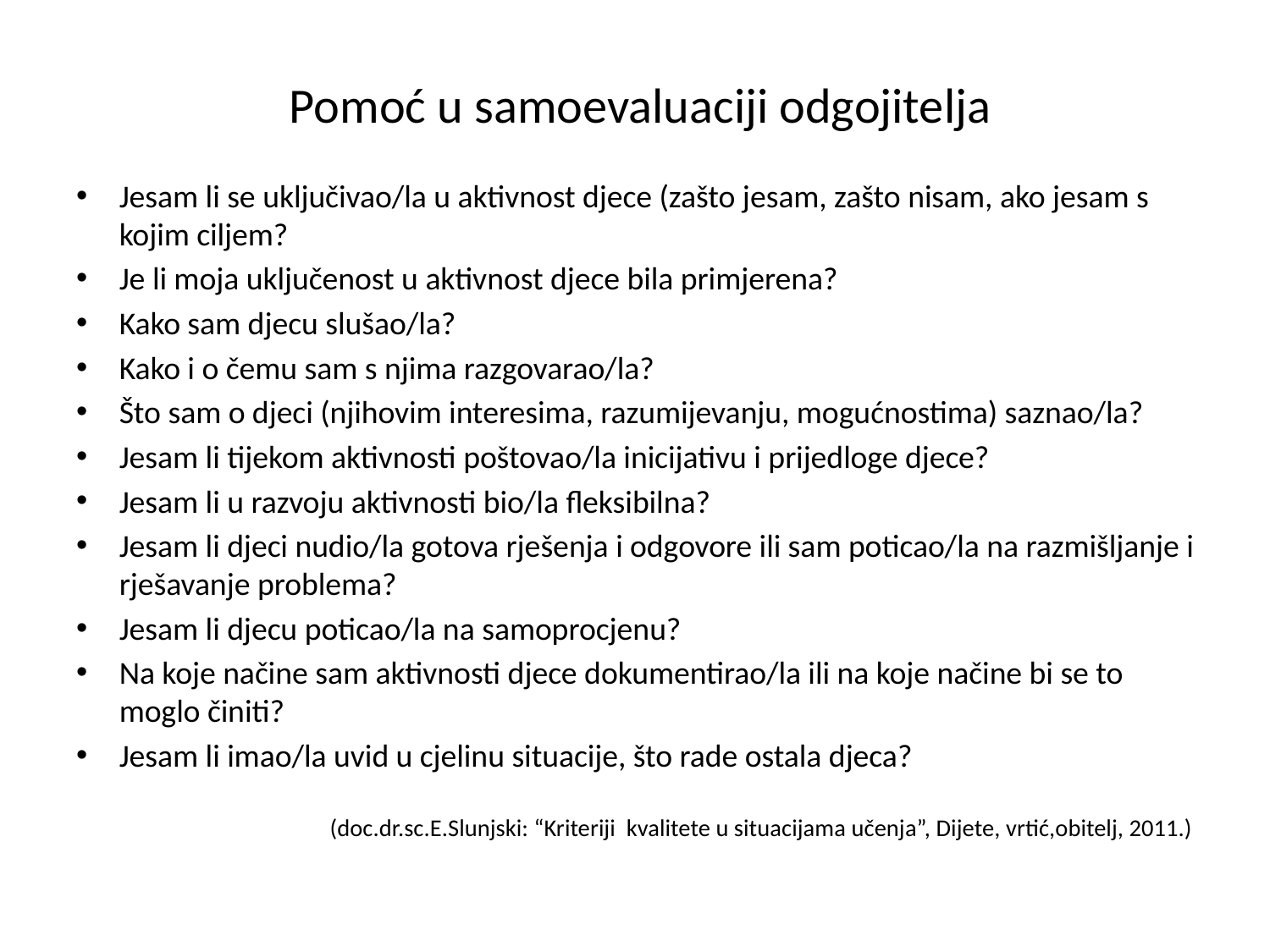

# Pomoć u samoevaluaciji odgojitelja
Jesam li se uključivao/la u aktivnost djece (zašto jesam, zašto nisam, ako jesam s kojim ciljem?
Je li moja uključenost u aktivnost djece bila primjerena?
Kako sam djecu slušao/la?
Kako i o čemu sam s njima razgovarao/la?
Što sam o djeci (njihovim interesima, razumijevanju, mogućnostima) saznao/la?
Jesam li tijekom aktivnosti poštovao/la inicijativu i prijedloge djece?
Jesam li u razvoju aktivnosti bio/la fleksibilna?
Jesam li djeci nudio/la gotova rješenja i odgovore ili sam poticao/la na razmišljanje i rješavanje problema?
Jesam li djecu poticao/la na samoprocjenu?
Na koje načine sam aktivnosti djece dokumentirao/la ili na koje načine bi se to moglo činiti?
Jesam li imao/la uvid u cjelinu situacije, što rade ostala djeca?

   (doc.dr.sc.E.Slunjski: “Kriteriji  kvalitete u situacijama učenja”, Dijete, vrtić,obitelj, 2011.)